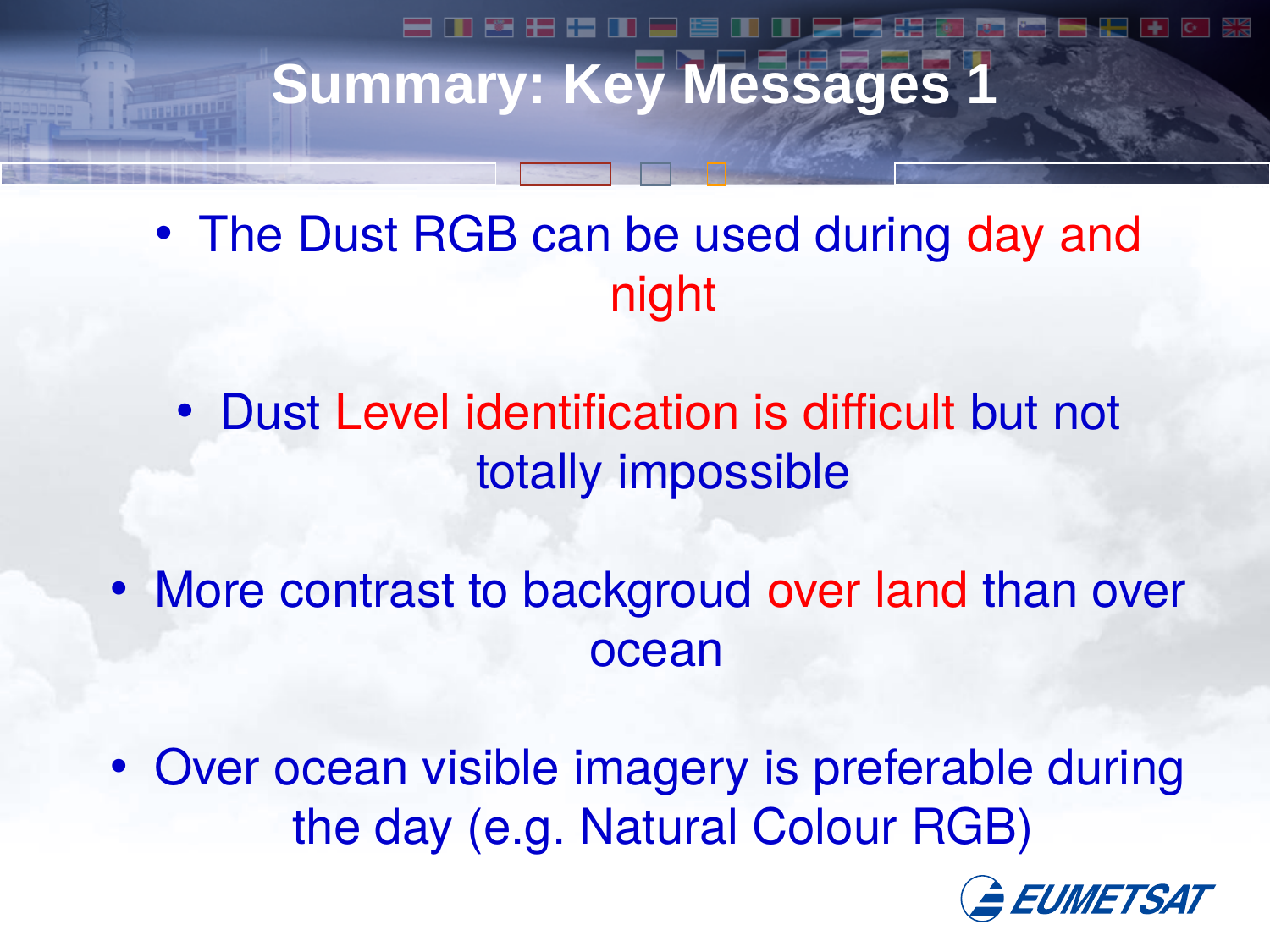

Summary: Key Messages 1
 The Dust RGB can be used during day and night

 Dust Level identification is difficult but not totally impossible

 More contrast to backgroud over land than over ocean

 Over ocean visible imagery is preferable during the day (e.g. Natural Colour RGB)